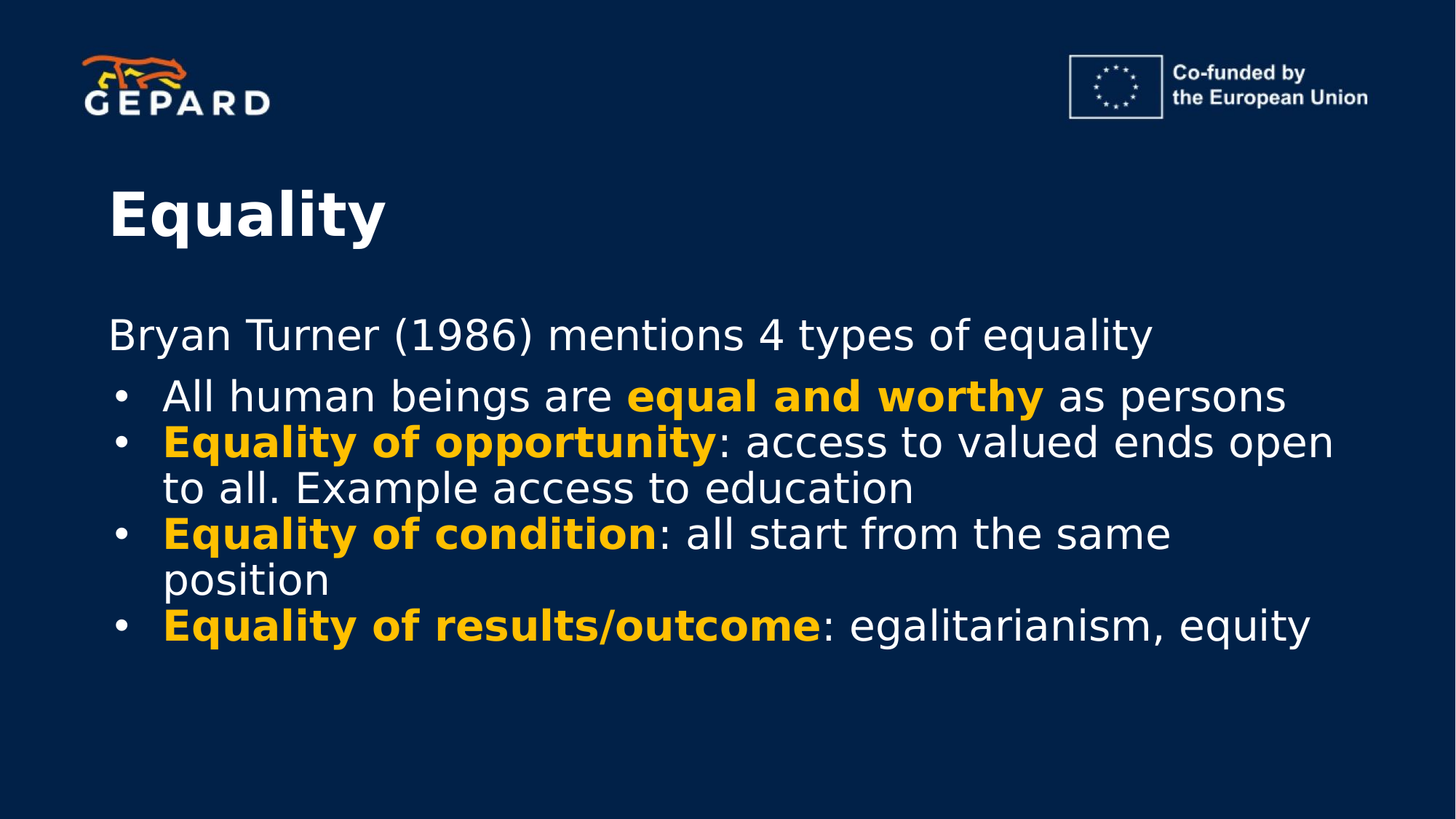

# Equality
Bryan Turner (1986) mentions 4 types of equality
All human beings are equal and worthy as persons
Equality of opportunity: access to valued ends open to all. Example access to education
Equality of condition: all start from the same position
Equality of results/outcome: egalitarianism, equity